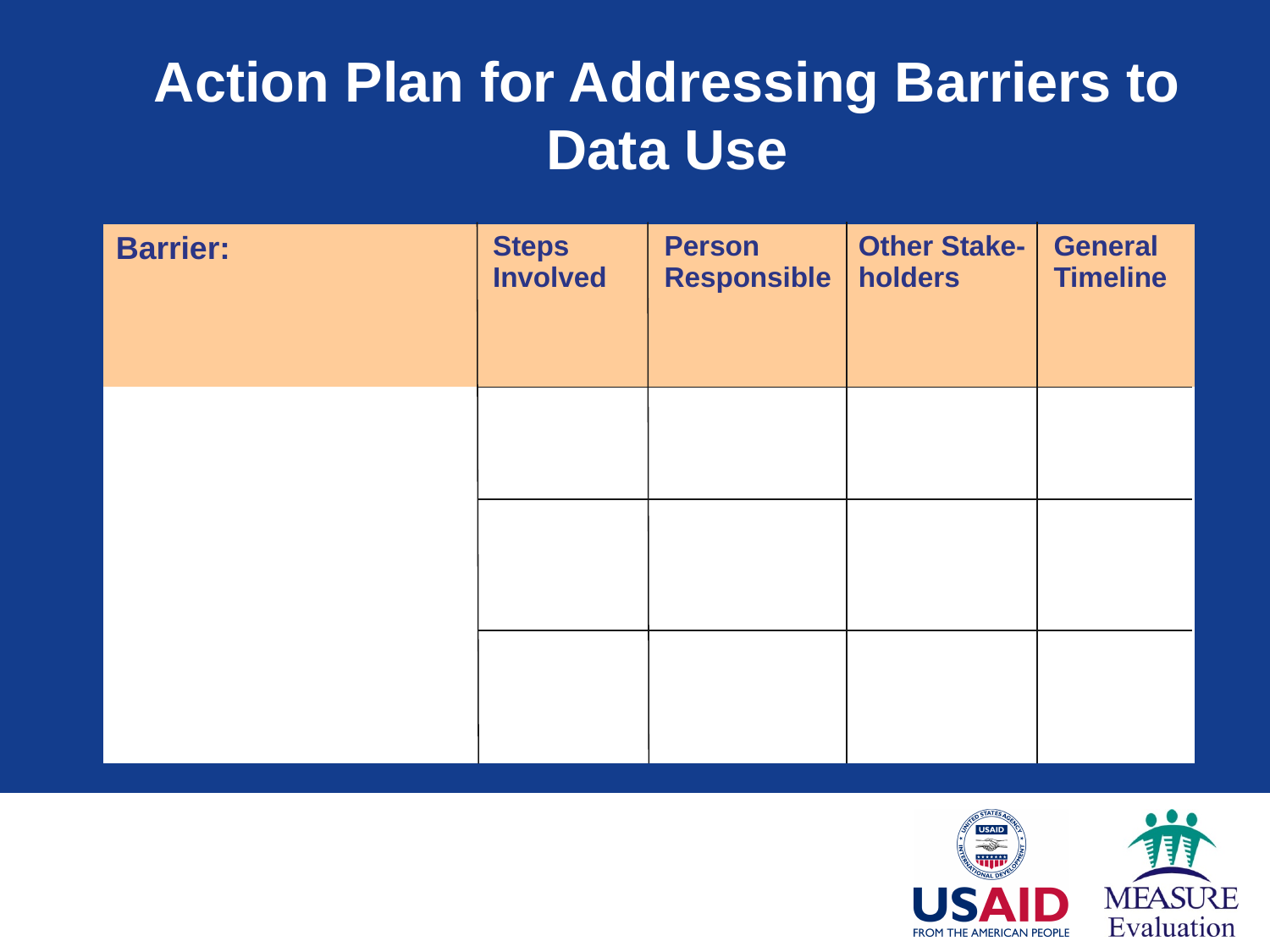

# Action Plan for Addressing Barriers to Data Use
| Barrier: | Steps Involved | Person Responsible | Other Stake-holders | General Timeline |
| --- | --- | --- | --- | --- |
|  |  |  |  |  |
|  |  |  |  |  |